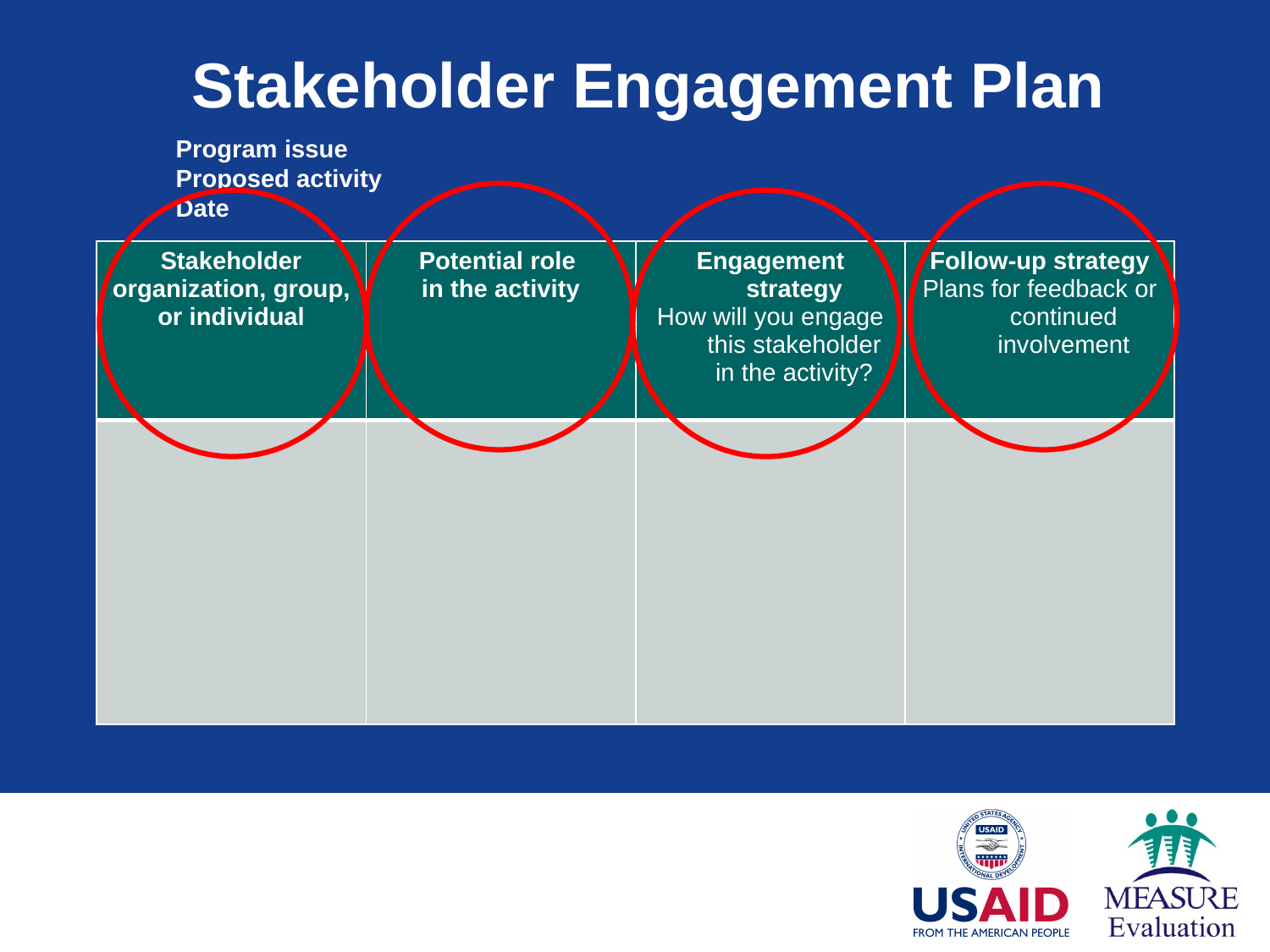

# Stakeholder Engagement Plan
Program issue
Proposed activity
Date

| Stakeholder organization, group, or individual | Potential role in the activity | Engagement strategy How will you engage this stakeholder in the activity? | Follow-up strategy Plans for feedback or continued involvement |
| --- | --- | --- | --- |
|  |  |  |  |